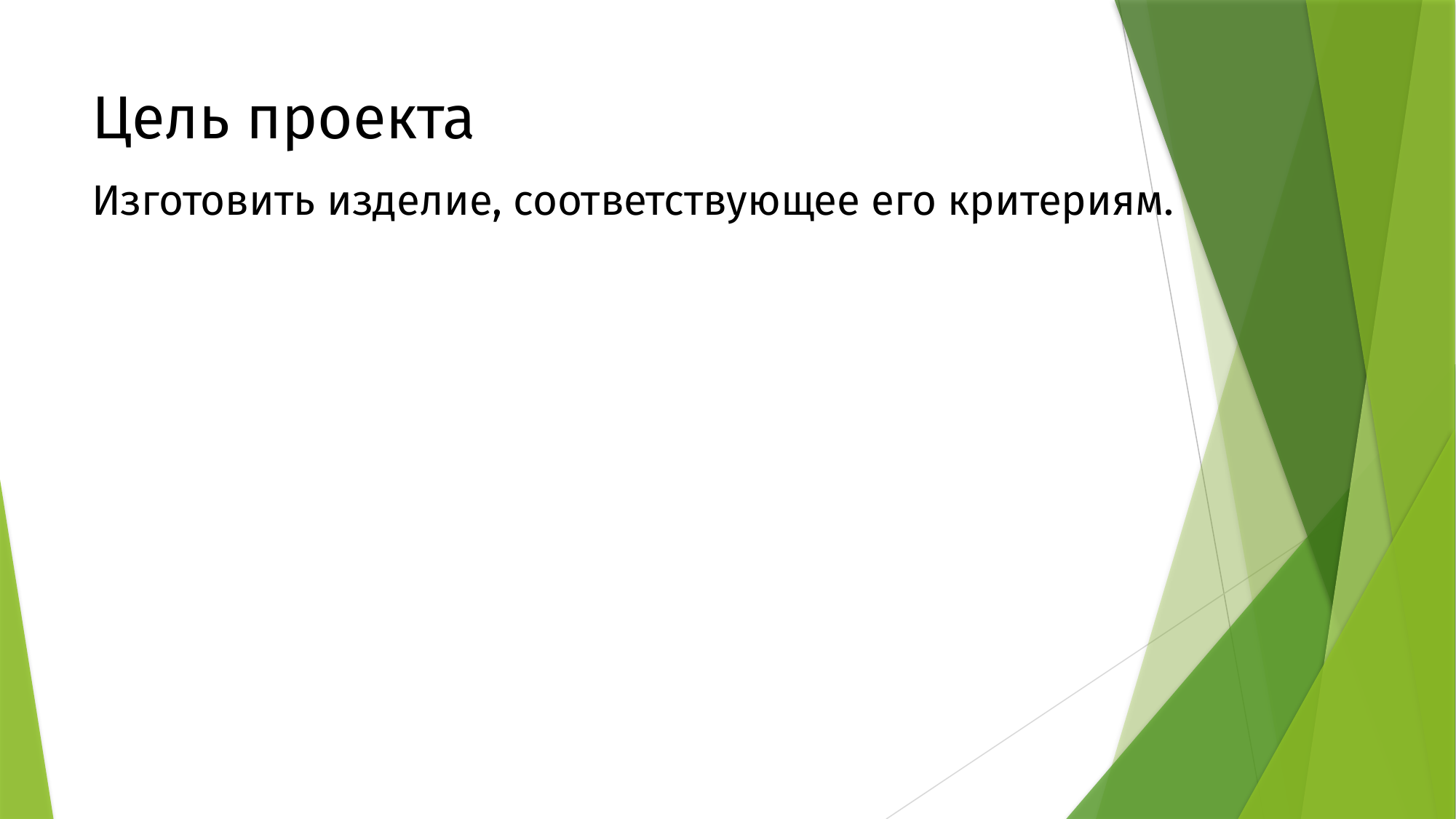

# Цель проекта
Изготовить изделие, соответствующее его критериям.